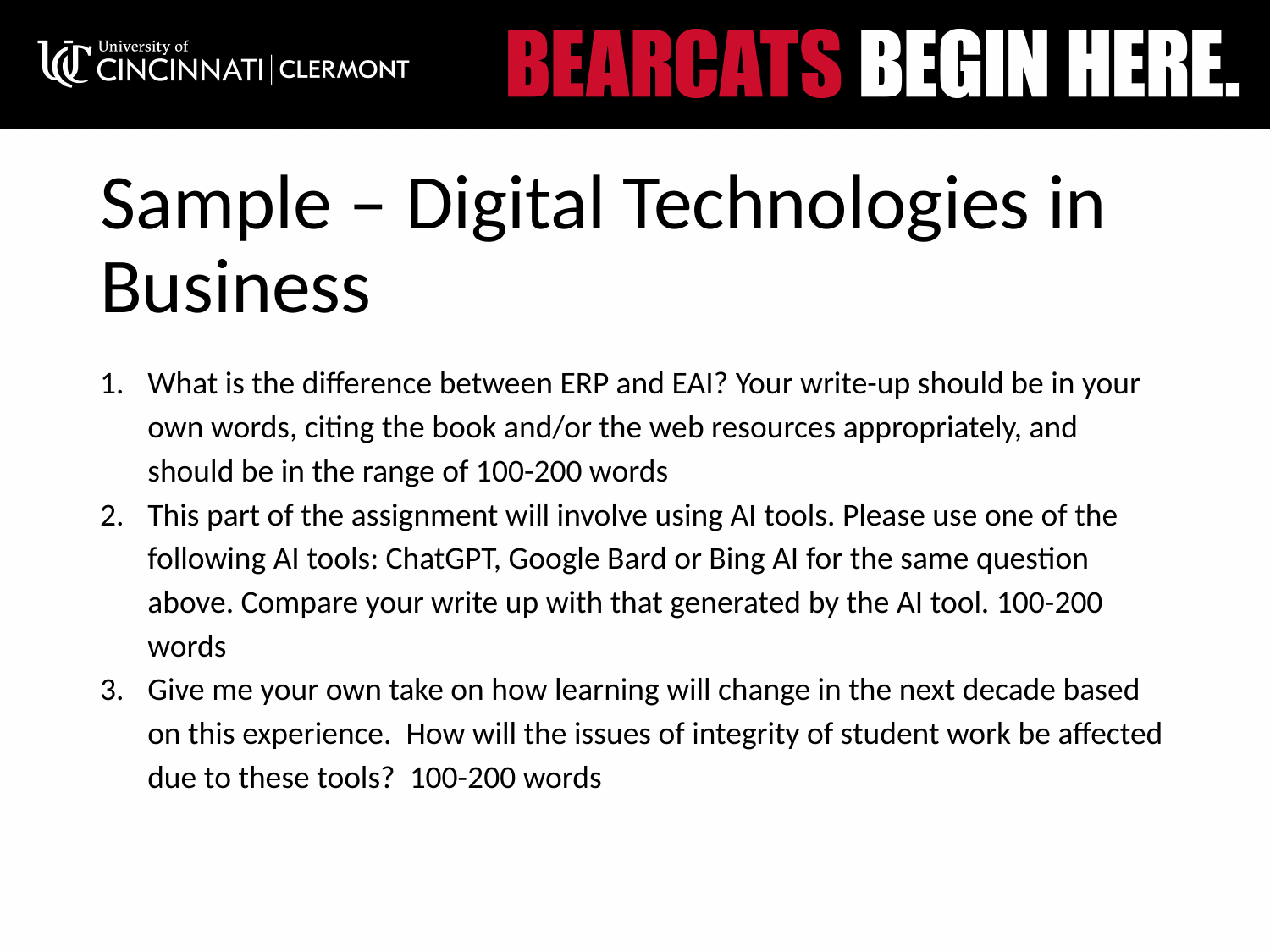

# Sample – Digital Technologies in Business
What is the difference between ERP and EAI? Your write-up should be in your own words, citing the book and/or the web resources appropriately, and should be in the range of 100-200 words
This part of the assignment will involve using AI tools. Please use one of the following AI tools: ChatGPT, Google Bard or Bing AI for the same question above. Compare your write up with that generated by the AI tool. 100-200 words
Give me your own take on how learning will change in the next decade based on this experience.  How will the issues of integrity of student work be affected due to these tools?  100-200 words